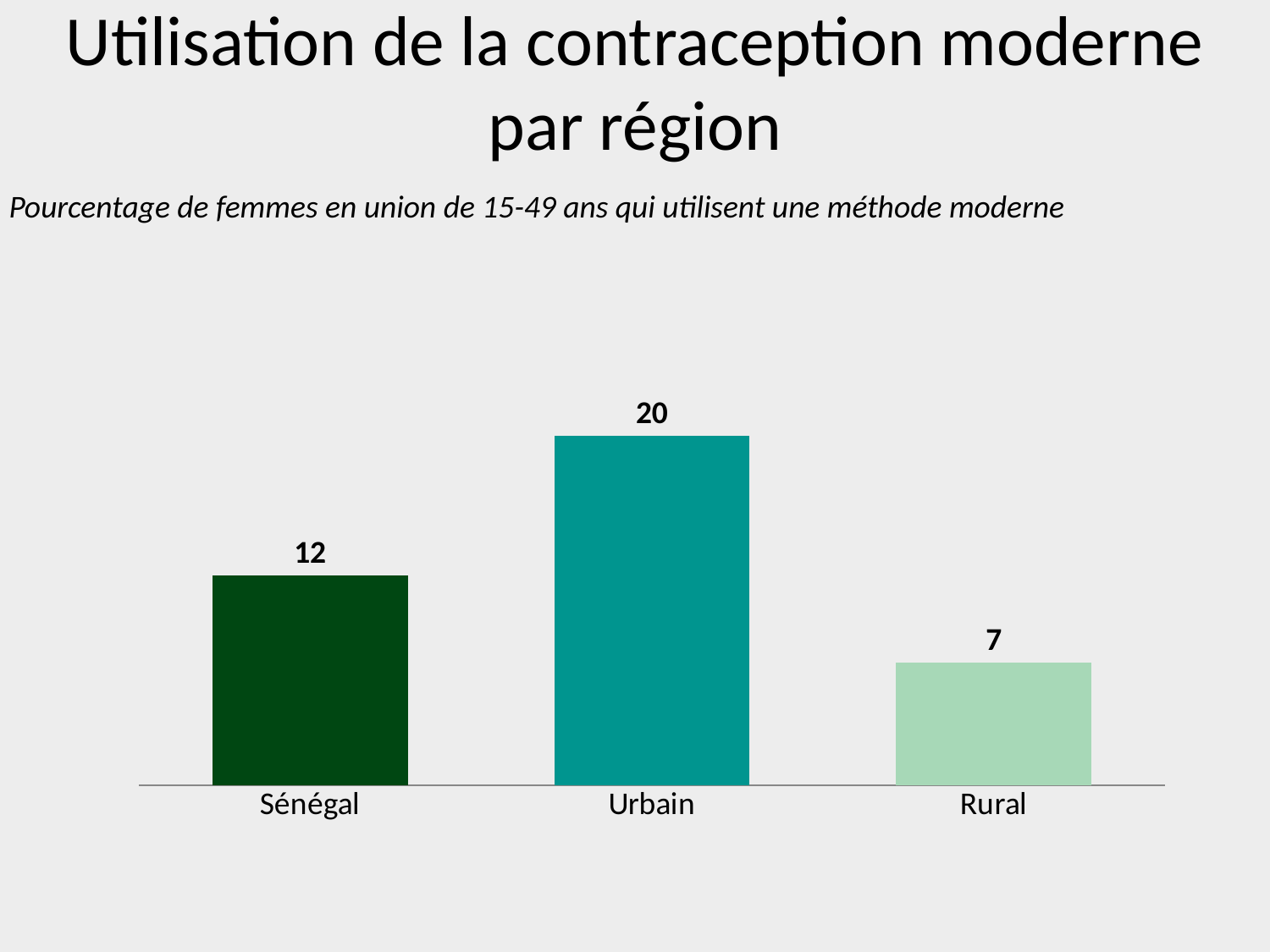

# Utilisation de la contraception moderne par région
Pourcentage de femmes en union de 15-49 ans qui utilisent une méthode moderne

### Chart

| Category |  |
|---|---|
| Sénégal | 12.0 |
| Urbain | 20.0 |
| Rural | 7.0 |